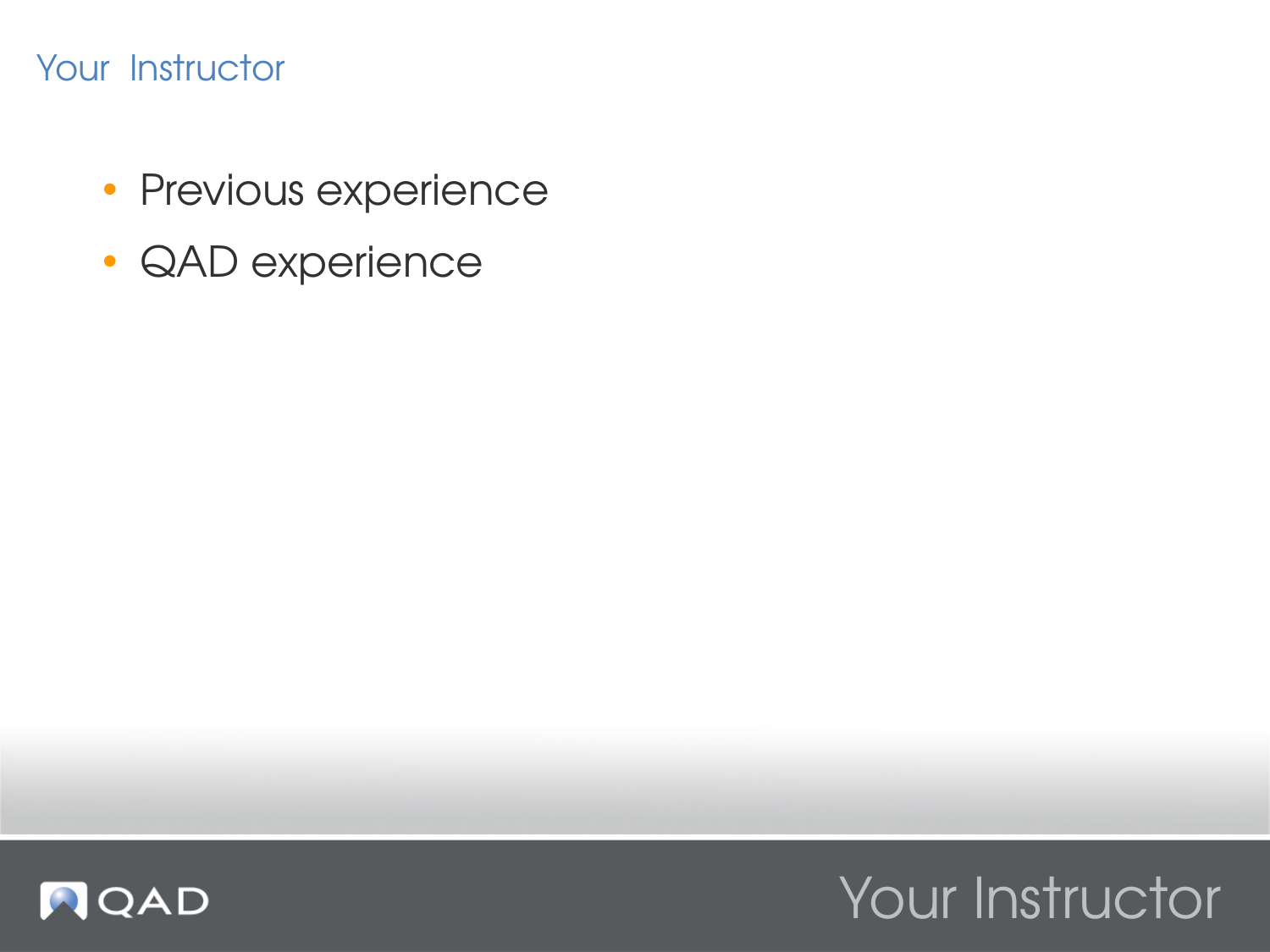

Your  Instructor
Previous experience
QAD experience

# Your Instructor